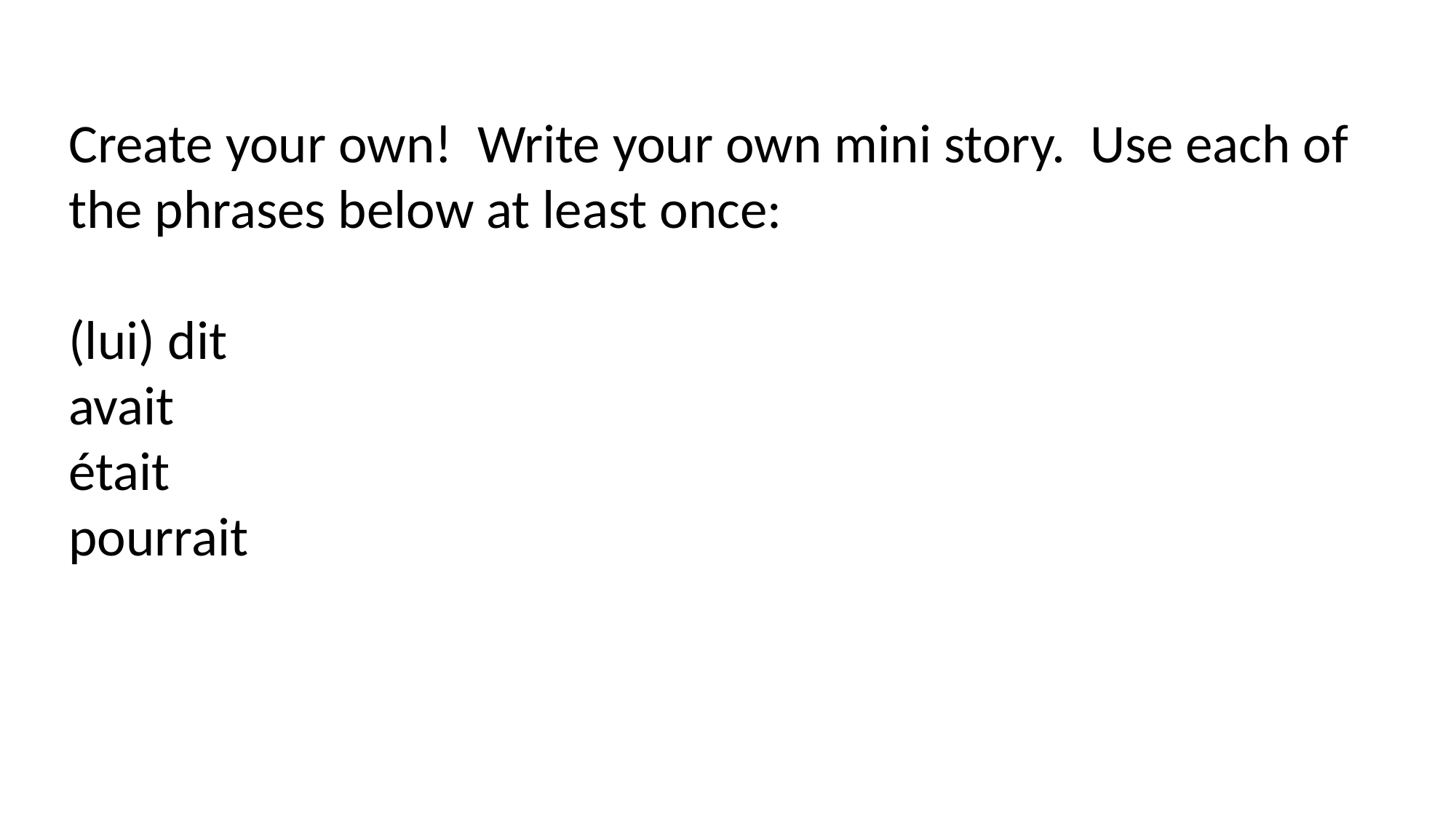

Create your own!  Write your own mini story.  Use each of the phrases below at least once:

(lui) dit
avait
était
pourrait